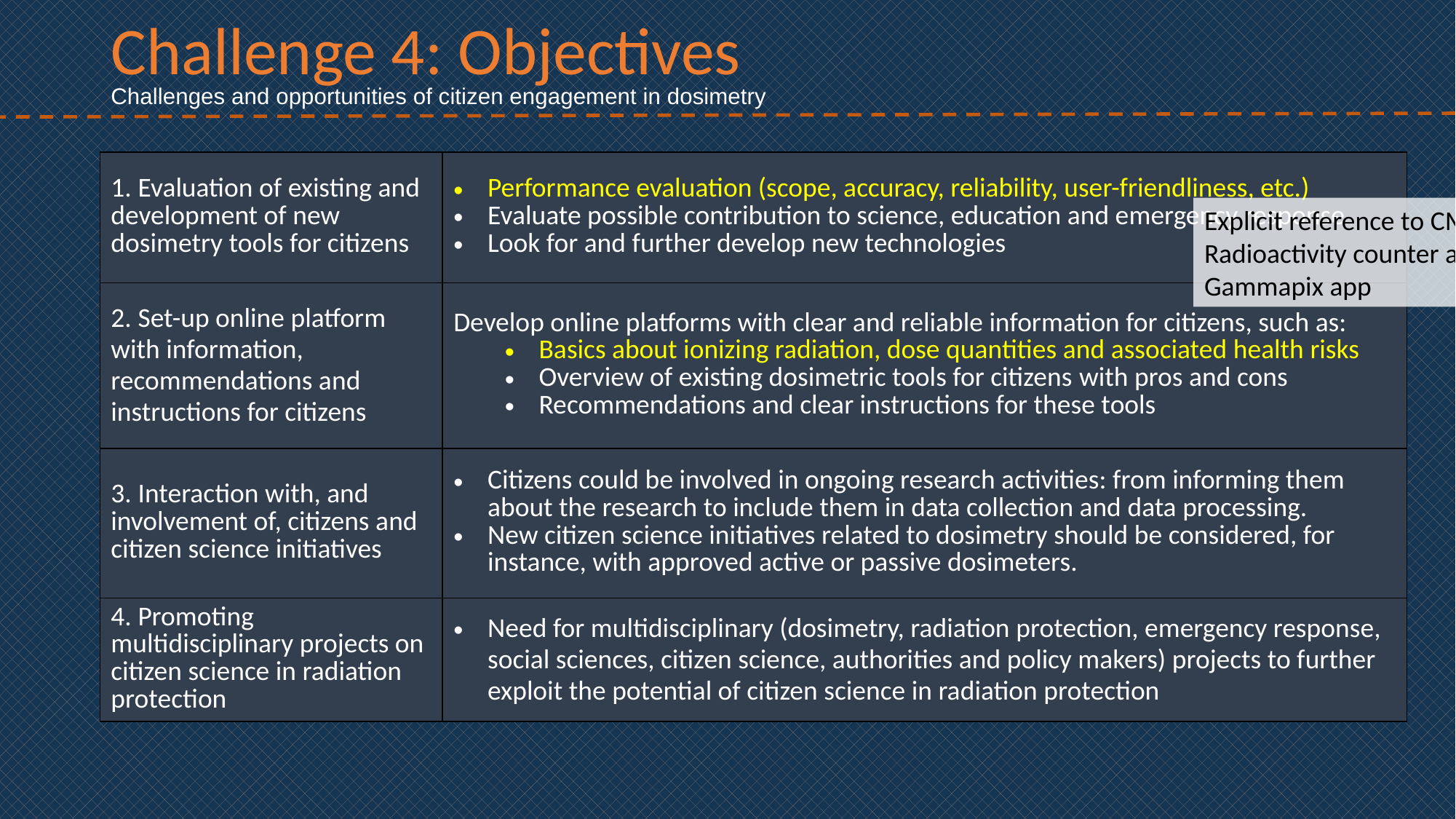

Challenge 4: Objectives
Challenges and opportunities of citizen engagement in dosimetry
| 1. Evaluation of existing and development of new dosimetry tools for citizens | Performance evaluation (scope, accuracy, reliability, user-friendliness, etc.) Evaluate possible contribution to science, education and emergency response Look for and further develop new technologies |
| --- | --- |
| 2. Set-up online platform with information, recommendations and instructions for citizens | Develop online platforms with clear and reliable information for citizens, such as: Basics about ionizing radiation, dose quantities and associated health risks Overview of existing dosimetric tools for citizens with pros and cons Recommendations and clear instructions for these tools |
| 3. Interaction with, and involvement of, citizens and citizen science initiatives | Citizens could be involved in ongoing research activities: from informing them about the research to include them in data collection and data processing. New citizen science initiatives related to dosimetry should be considered, for instance, with approved active or passive dosimeters. |
| 4. Promoting multidisciplinary projects on citizen science in radiation protection | Need for multidisciplinary (dosimetry, radiation protection, emergency response, social sciences, citizen science, authorities and policy makers) projects to further exploit the potential of citizen science in radiation protection |
Explicit reference to CMOS and Radioactivity counter and Gammapix app